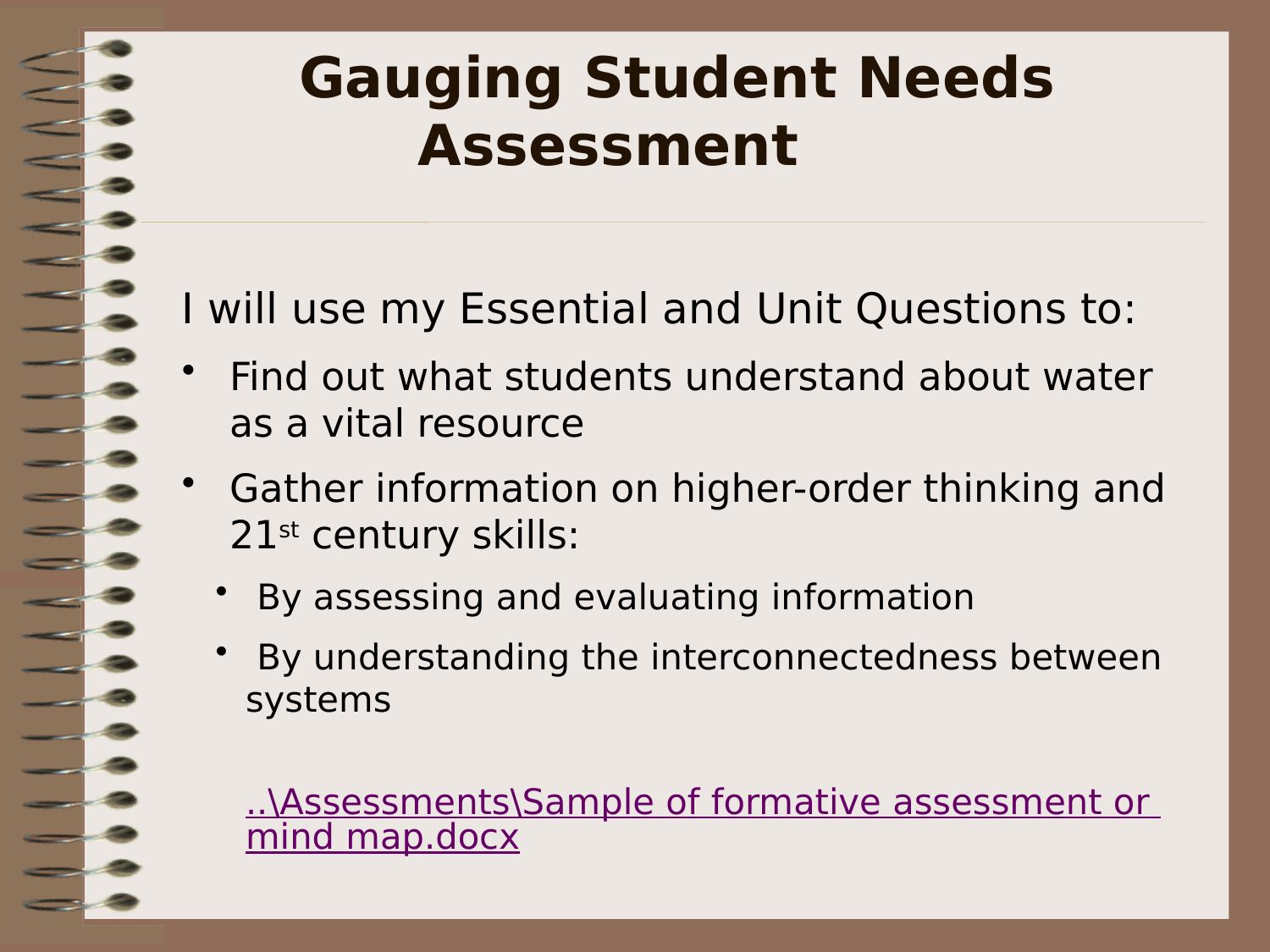

# Gauging Student Needs Assessment
I will use my Essential and Unit Questions to:
Find out what students understand about water as a vital resource
Gather information on higher-order thinking and 21st century skills:
 By assessing and evaluating information
 By understanding the interconnectedness between systems
                                                     ..\Assessments\Sample of formative assessment or mind map.docx